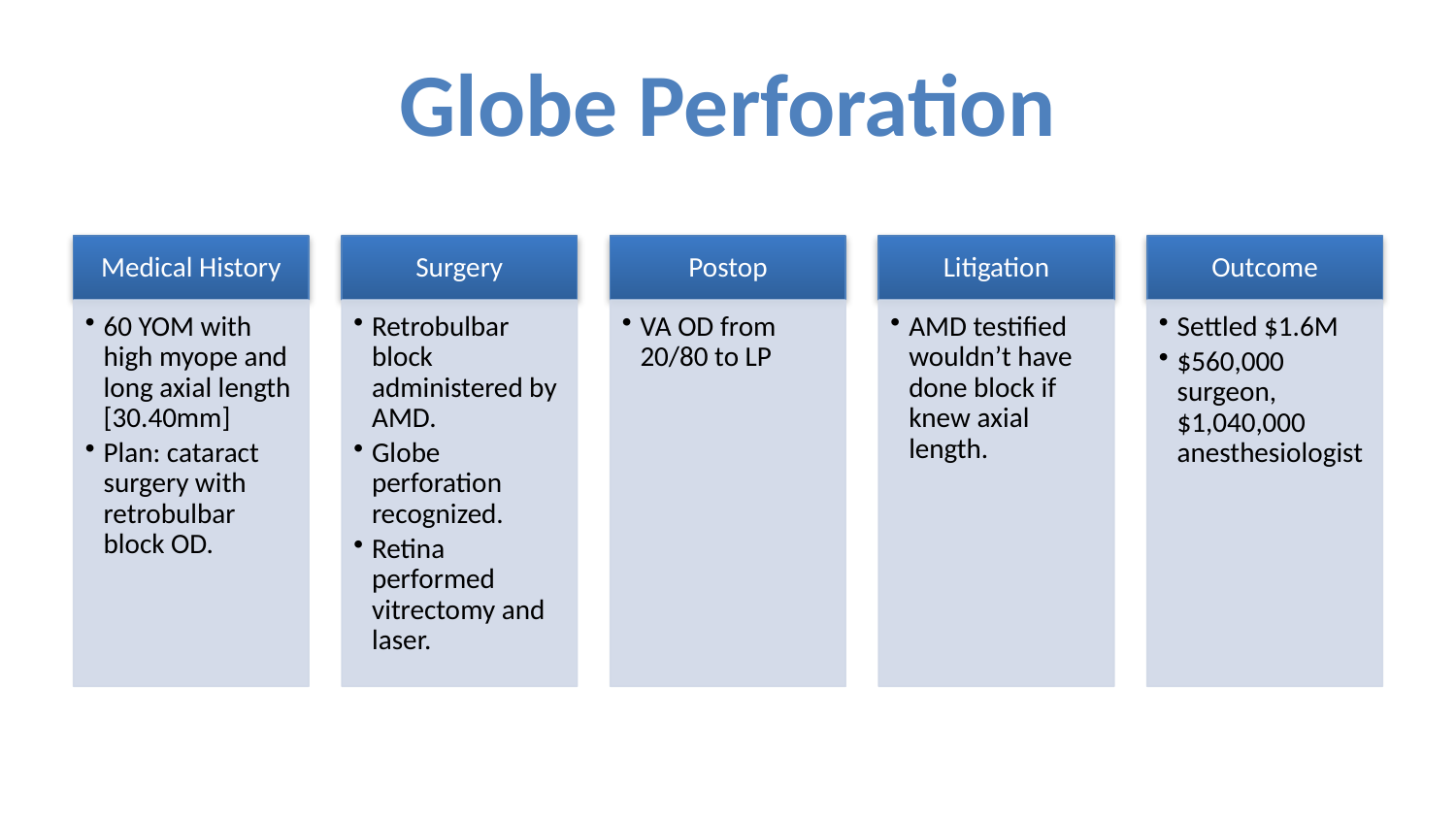

Globe Perforation
Medical History
60 YOM with high myope and long axial length [30.40mm]
Plan: cataract surgery with retrobulbar block OD.
Surgery
Retrobulbar block administered by AMD.
Globe perforation recognized.
Retina performed vitrectomy and laser.
Postop
VA OD from 20/80 to LP
Litigation
AMD testified wouldn’t have done block if knew axial length.
Outcome
Settled $1.6M
$560,000 surgeon, $1,040,000 anesthesiologist​